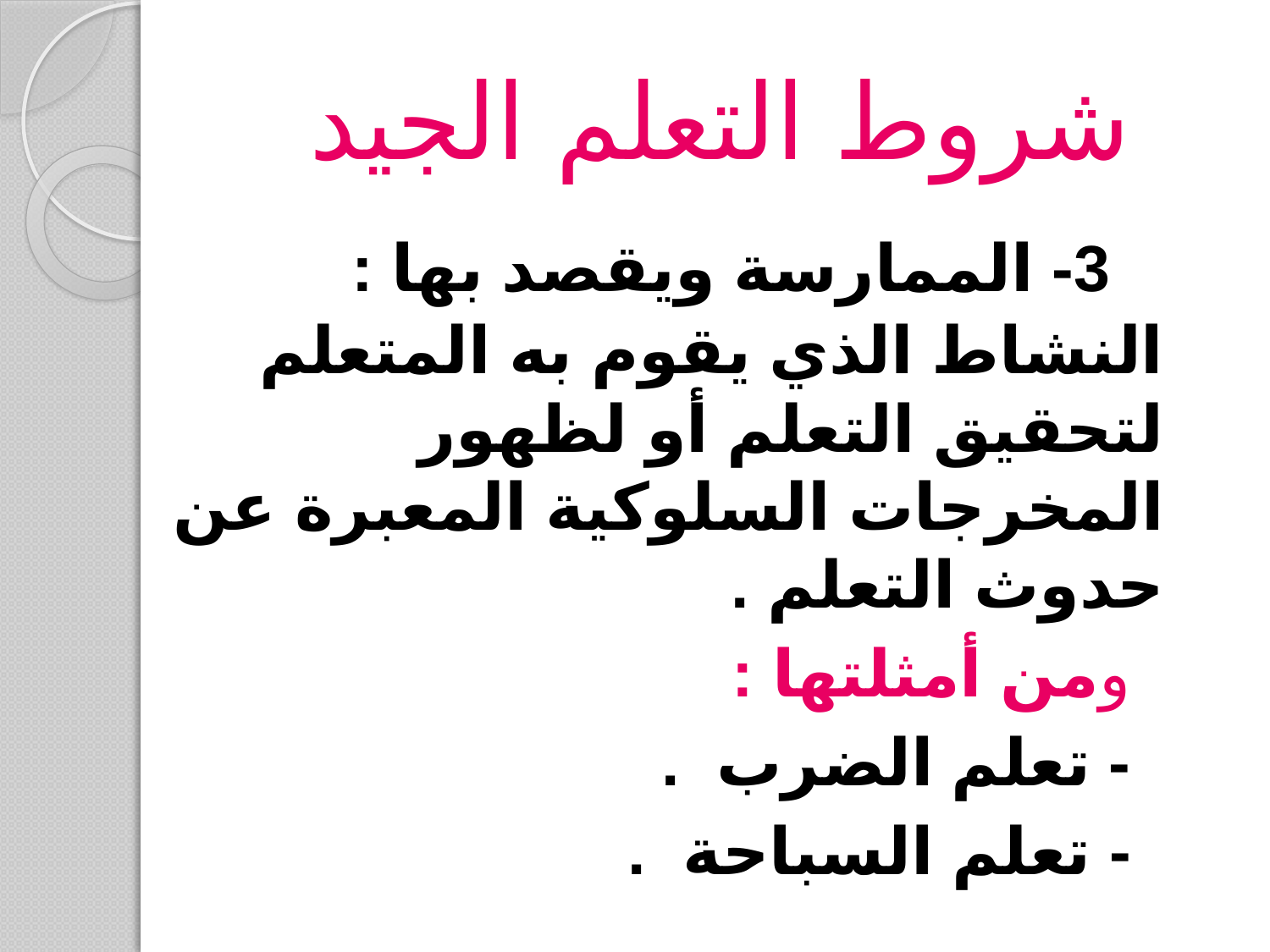

# شروط التعلم الجيد
    3- الممارسة ويقصد بها : النشاط الذي يقوم به المتعلم لتحقيق التعلم أو لظهور المخرجات السلوكية المعبرة عن حدوث التعلم .
    ومن أمثلتها :
    - تعلم الضرب  .
    - تعلم السباحة  .